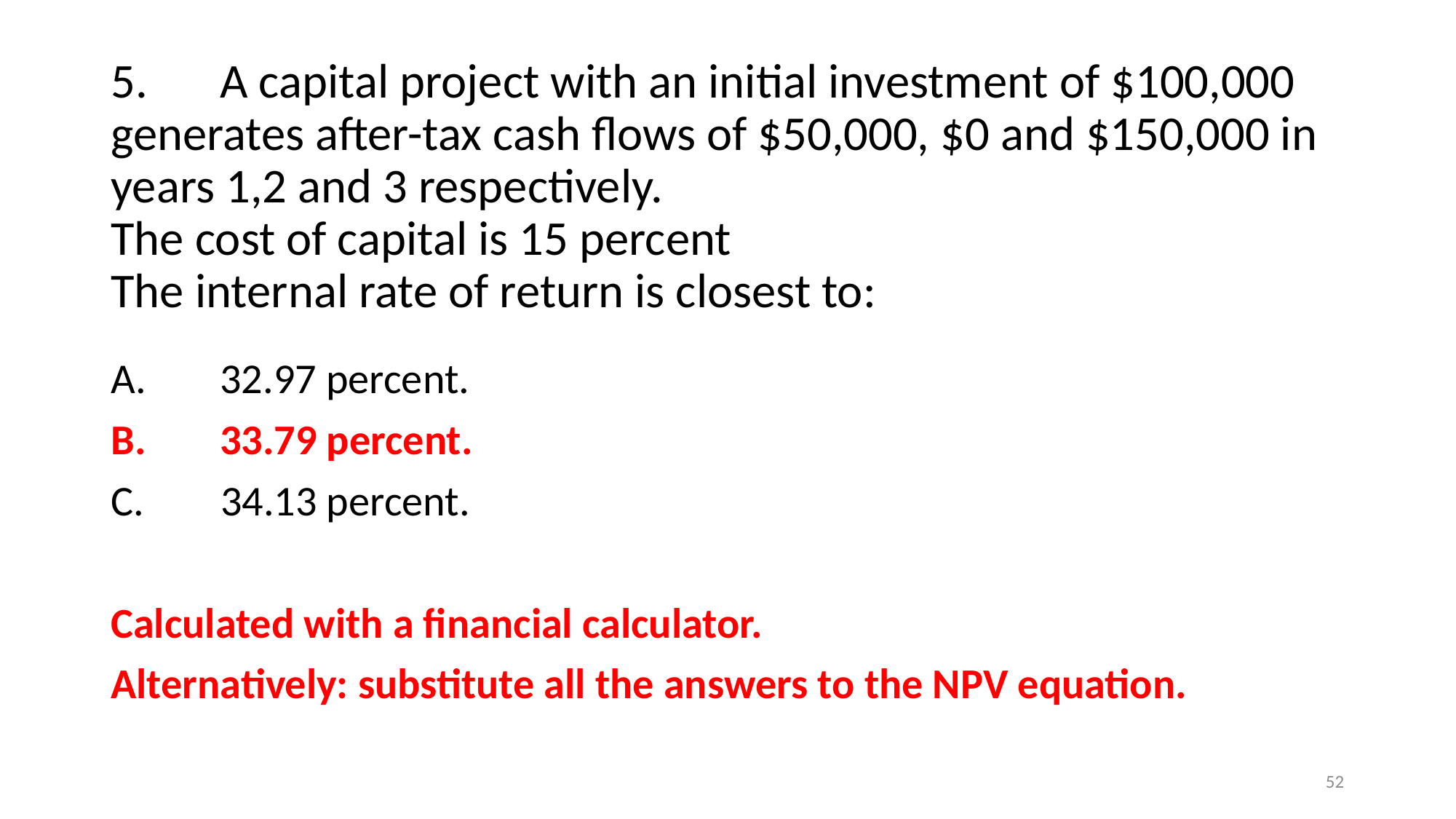

# 5.	A capital project with an initial investment of $100,000 generates after-tax cash flows of $50,000, $0 and $150,000 in years 1,2 and 3 respectively. The cost of capital is 15 percent The internal rate of return is closest to:
A.	32.97 percent.
B.	33.79 percent.
     34.13 percent.

Calculated with a financial calculator.
Alternatively: substitute all the answers to the NPV equation.
52